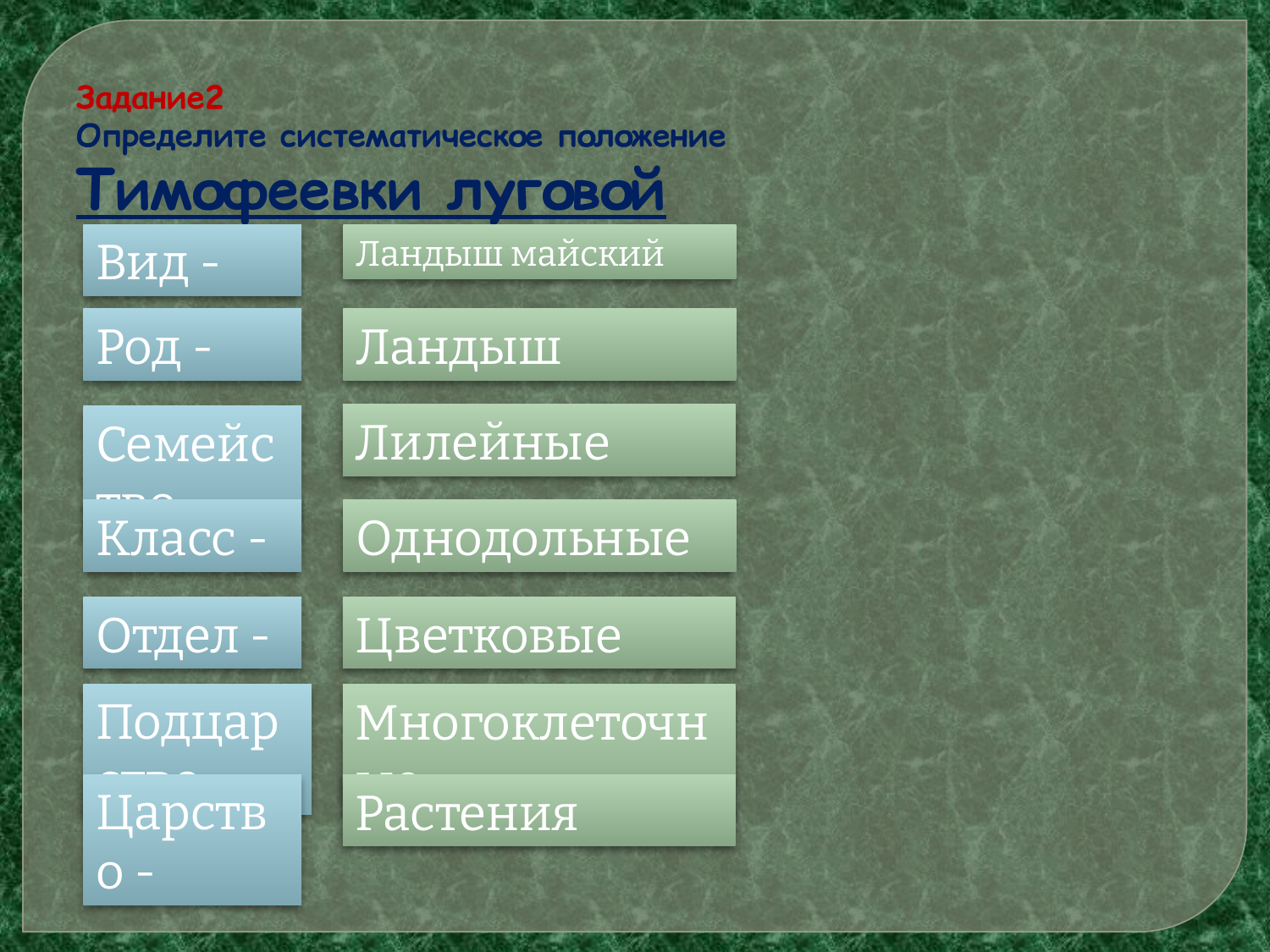

Задание2
Определите систематическое положение Тимофеевки луговой
Вид -
Ландыш майский
Род -
Ландыш
Лилейные
Семейство -
Класс -
Однодольные
Отдел -
Цветковые
Подцарство -
Многоклеточные
Царство -
Растения